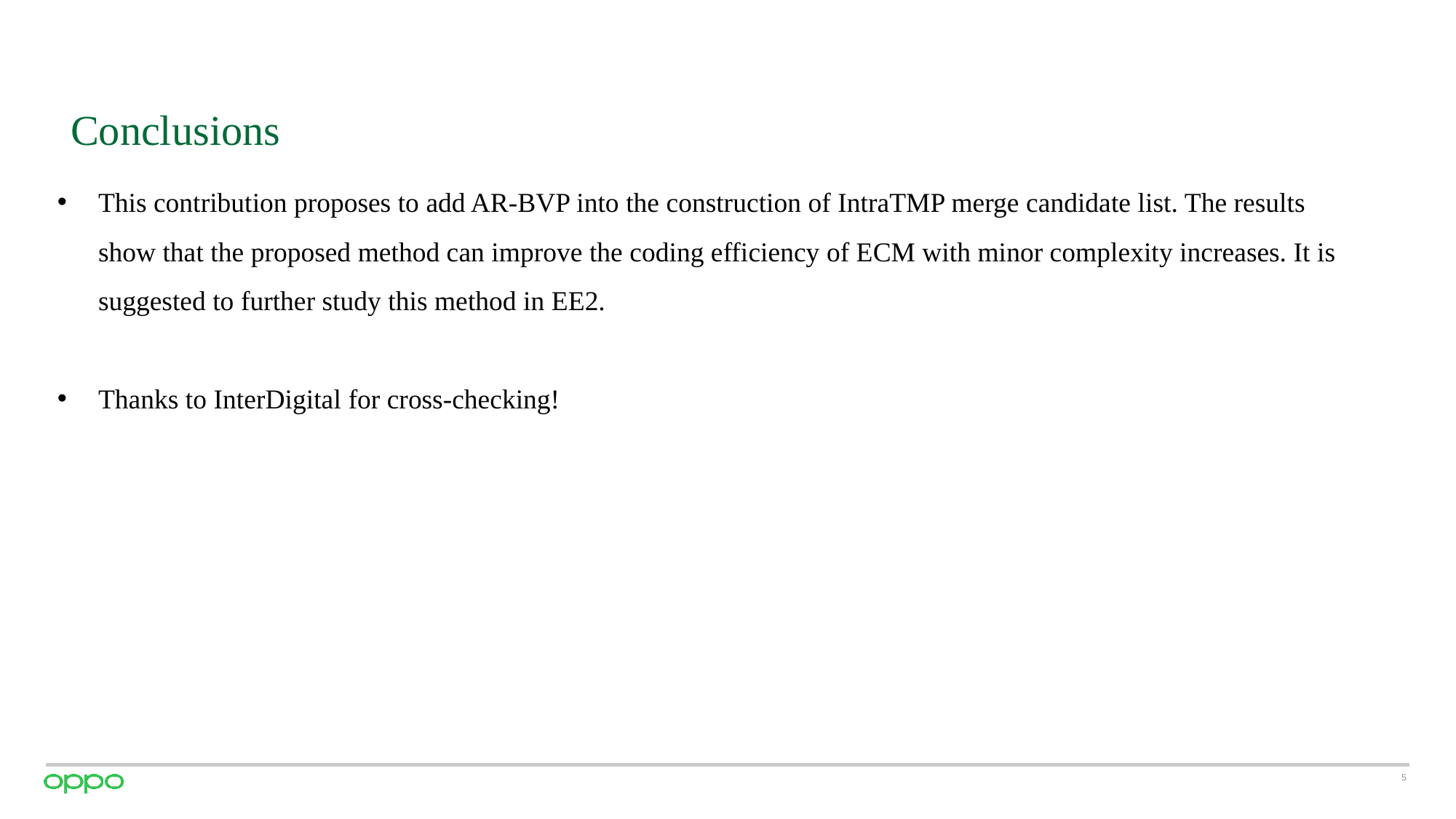

# Conclusions
This contribution proposes to add AR-BVP into the construction of IntraTMP merge candidate list. The results show that the proposed method can improve the coding efficiency of ECM with minor complexity increases. It is suggested to further study this method in EE2.

Thanks to InterDigital for cross-checking!